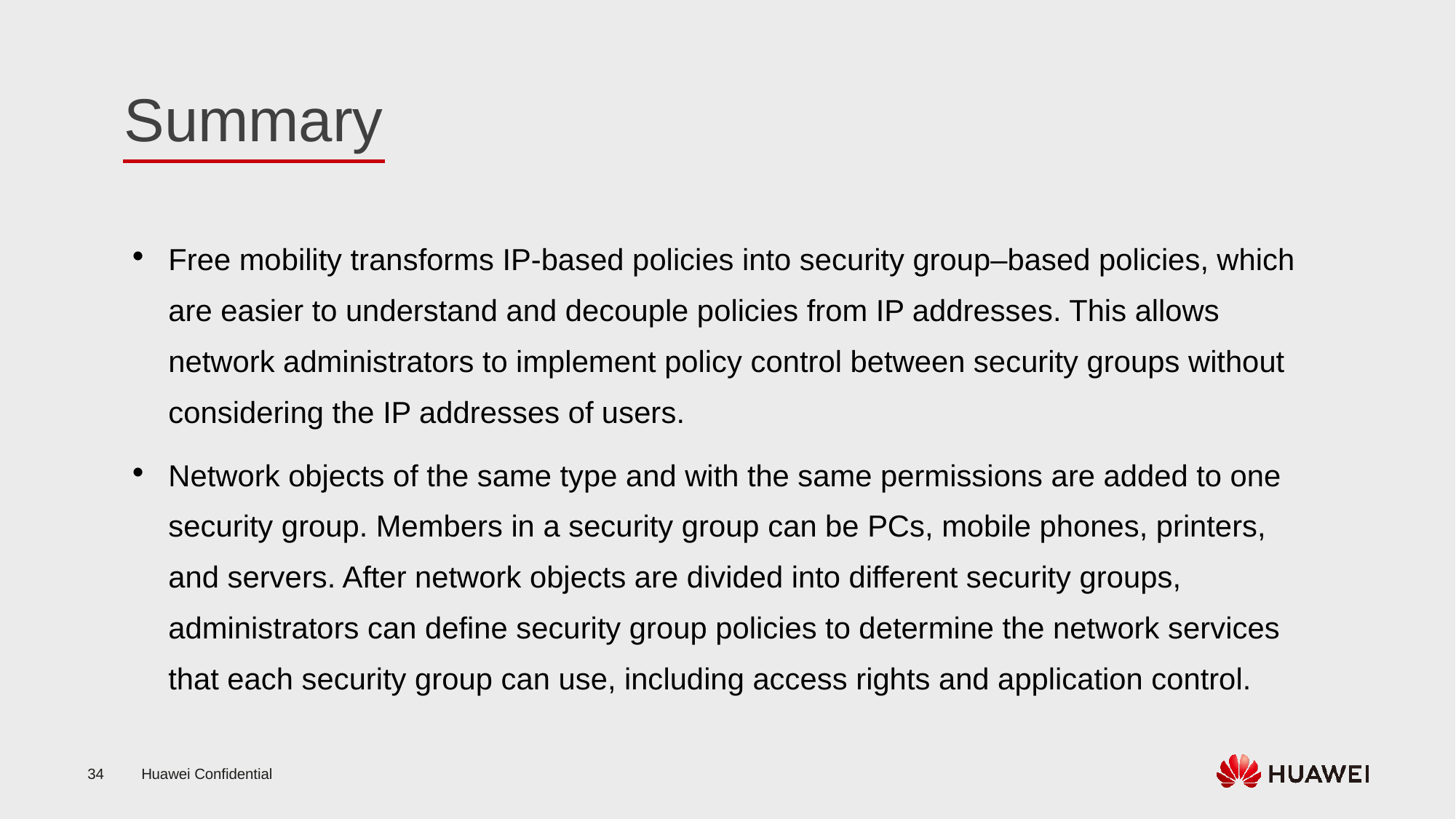

Free mobility transforms IP-based policies into security group–based policies, which are easier to understand and decouple policies from IP addresses. This allows network administrators to implement policy control between security groups without considering the IP addresses of users.
Network objects of the same type and with the same permissions are added to one security group. Members in a security group can be PCs, mobile phones, printers, and servers. After network objects are divided into different security groups, administrators can define security group policies to determine the network services that each security group can use, including access rights and application control.